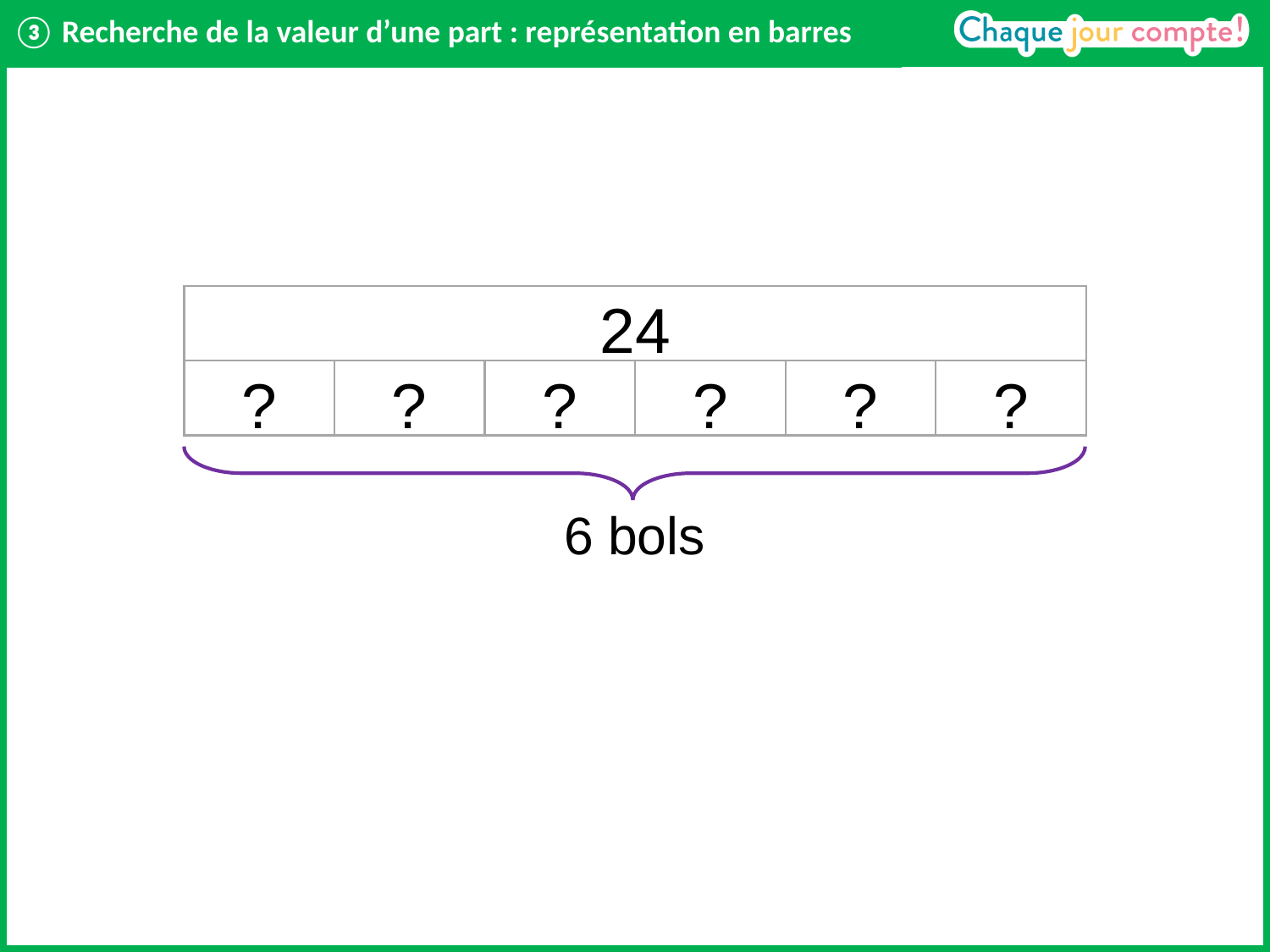

# ③ Recherche de la valeur d’une part : représentation en barres

24
?
?
?
?
?
?
6 bols